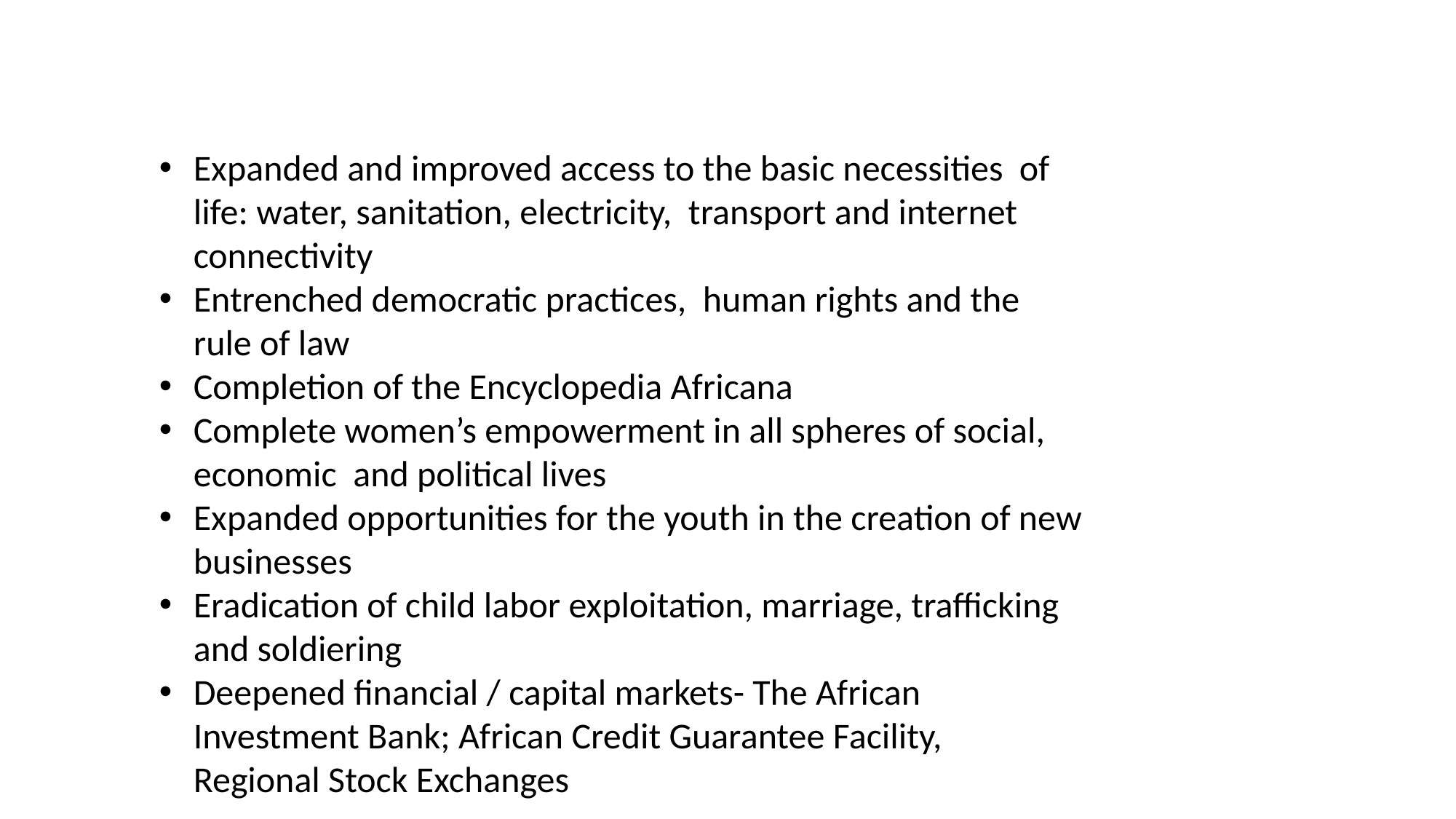

Expanded and improved access to the basic necessities  of life: water, sanitation, electricity,  transport and internet connectivity
Entrenched democratic practices,  human rights and the rule of law
Completion of the Encyclopedia Africana
Complete women’s empowerment in all spheres of social,  economic  and political lives
Expanded opportunities for the youth in the creation of new businesses
Eradication of child labor exploitation, marriage, trafficking and soldiering
Deepened financial / capital markets- The African Investment Bank; African Credit Guarantee Facility,  Regional Stock Exchanges